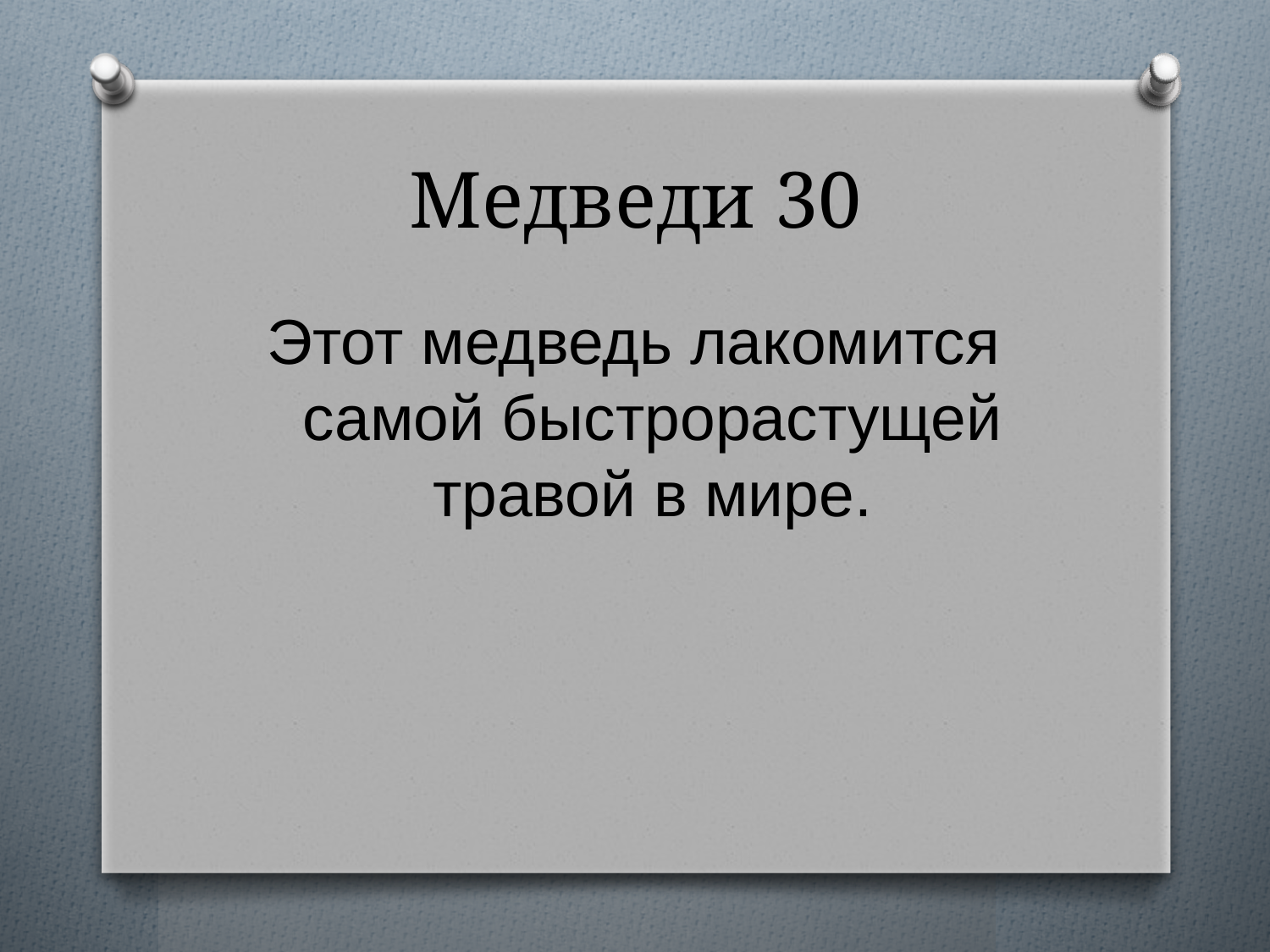

# Медведи 30
Этот медведь лакомится самой быстрорастущей травой в мире.